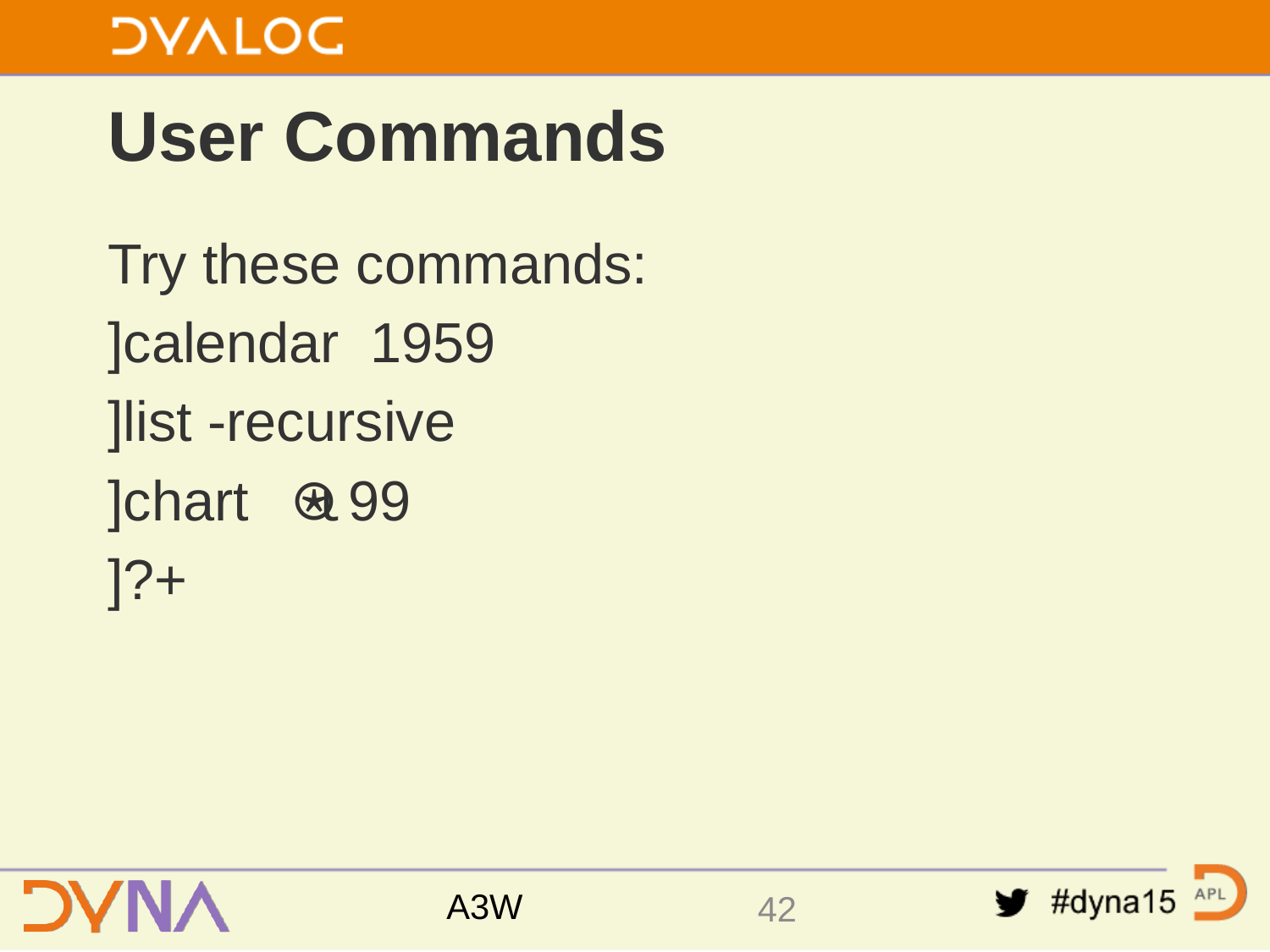

# User Commands
Try these commands:
]calendar  1959
]list -recursive
]chart  ⍟⍳99
]?+

42
A3W